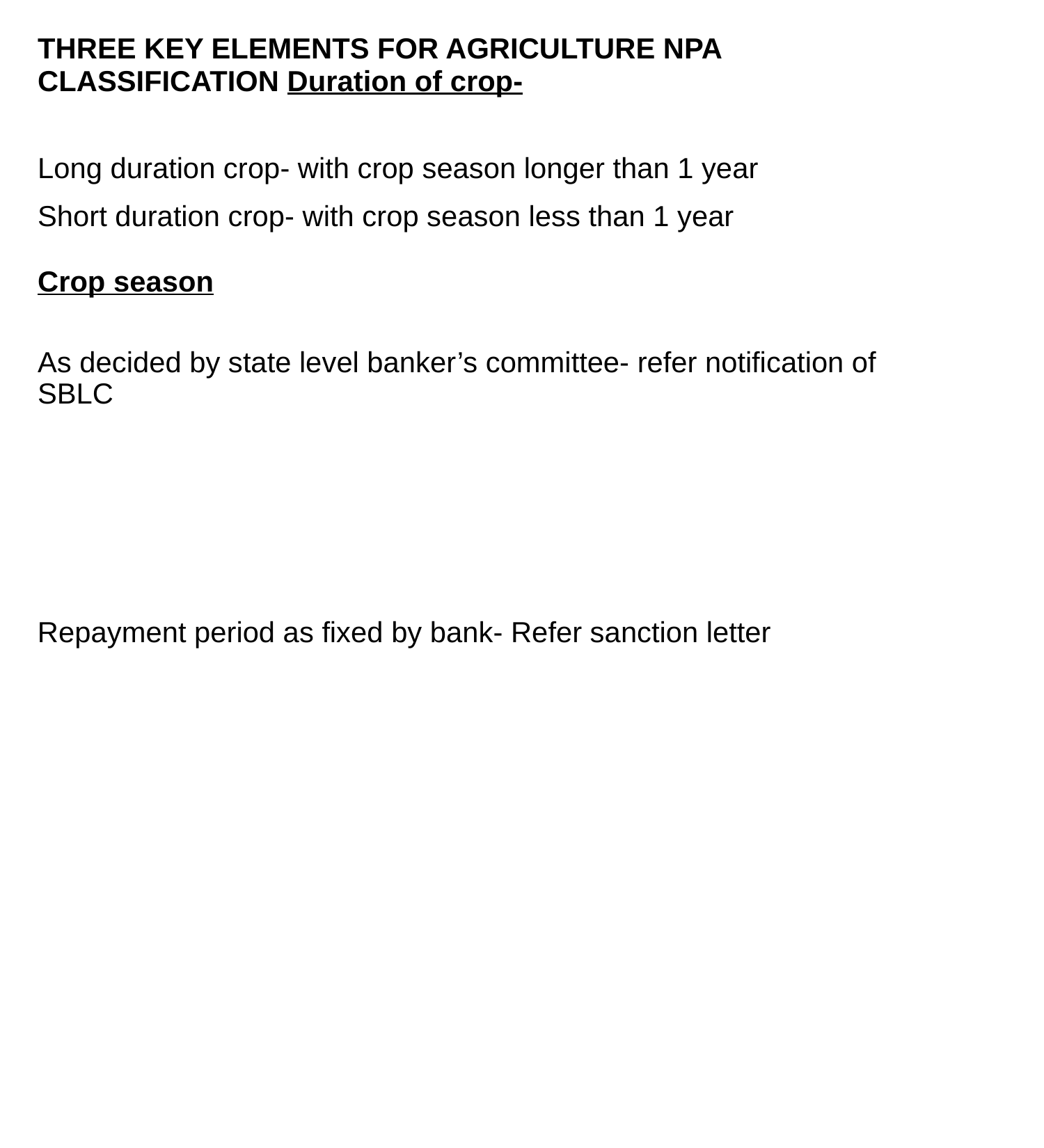

THREE KEY ELEMENTS FOR AGRICULTURE NPA CLASSIFICATION Duration of crop-
Long duration crop- with crop season longer than 1 year Short duration crop- with crop season less than 1 year
Crop season
As decided by state level banker’s committee- refer notification of SBLC
Repayment period as fixed by bank- Refer sanction letter